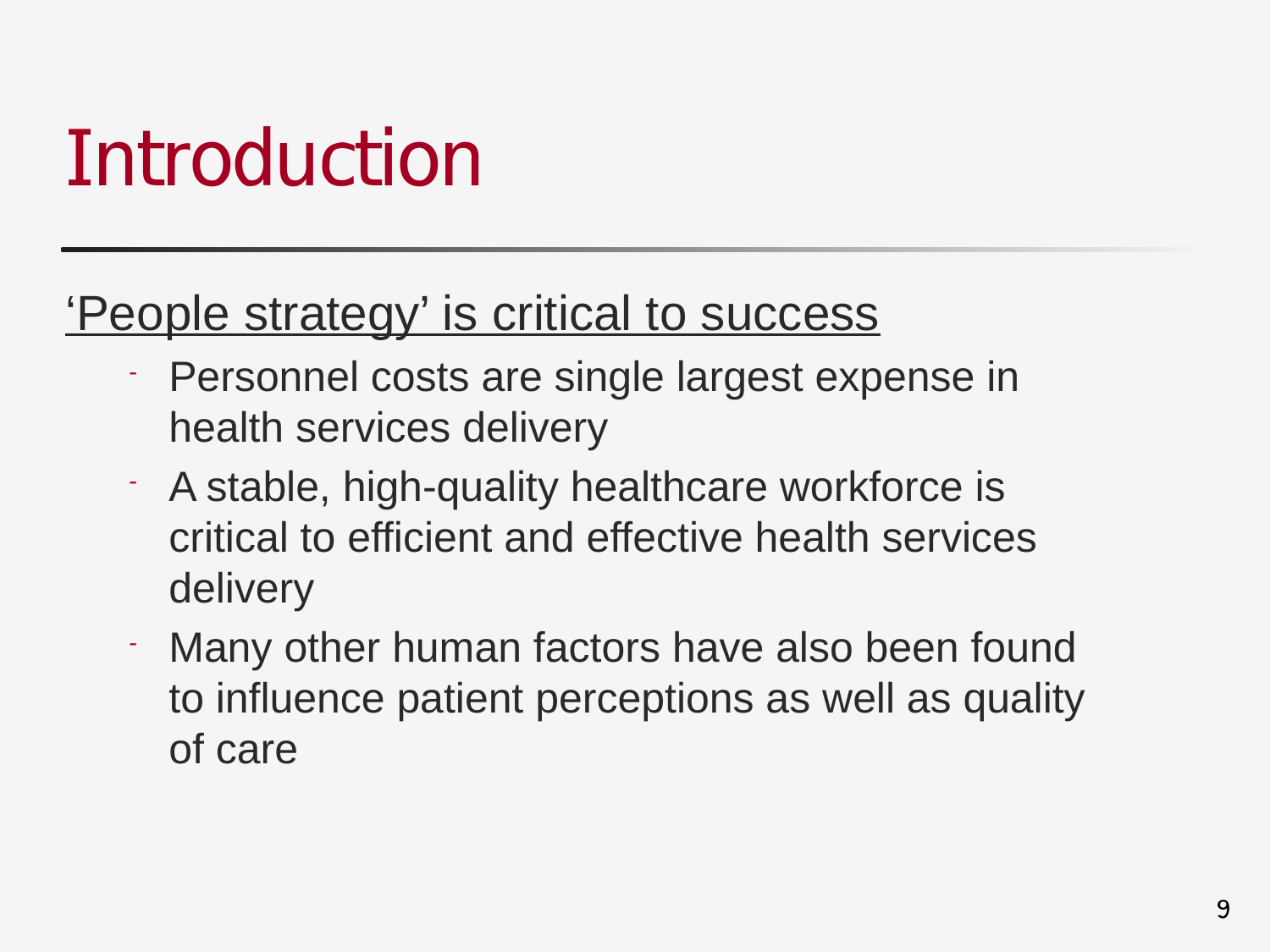

# Introduction
‘People strategy’ is critical to success
Personnel costs are single largest expense in health services delivery
A stable, high-quality healthcare workforce is critical to efficient and effective health services delivery
Many other human factors have also been found to influence patient perceptions as well as quality of care
9